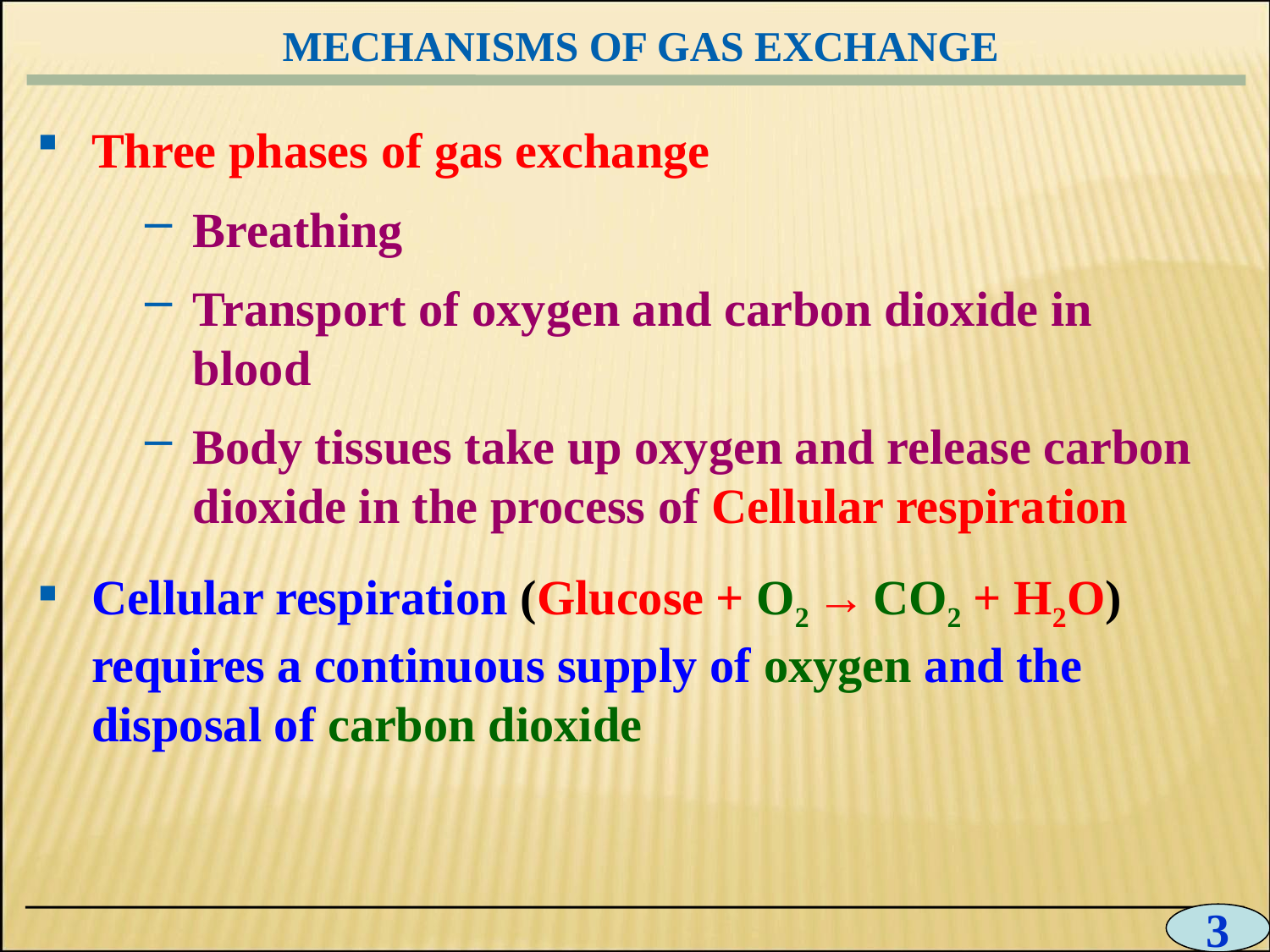

# MECHANISMS OF GAS EXCHANGE
0

Three phases of gas exchange
Breathing
Transport of oxygen and carbon dioxide in blood
Body tissues take up oxygen and release carbon dioxide in the process of Cellular respiration
Cellular respiration (Glucose + O2 → CO2 + H2O) requires a continuous supply of oxygen and the disposal of carbon dioxide
3